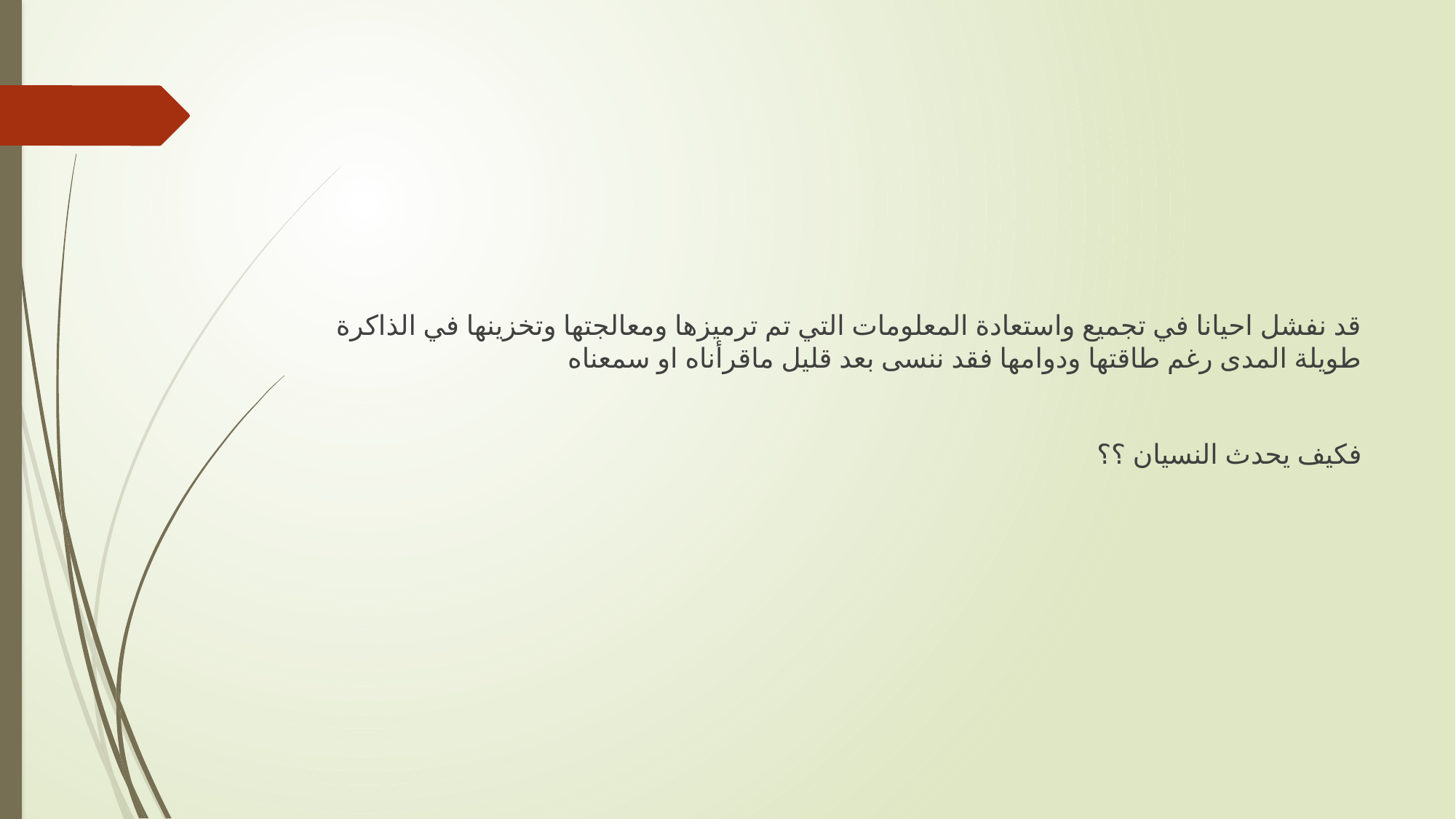

#

قد نفشل احيانا في تجميع واستعادة المعلومات التي تم ترميزها ومعالجتها وتخزينها في الذاكرة طويلة المدى رغم طاقتها ودوامها فقد ننسى بعد قليل ماقرأناه او سمعناه

فكيف يحدث النسيان ؟؟